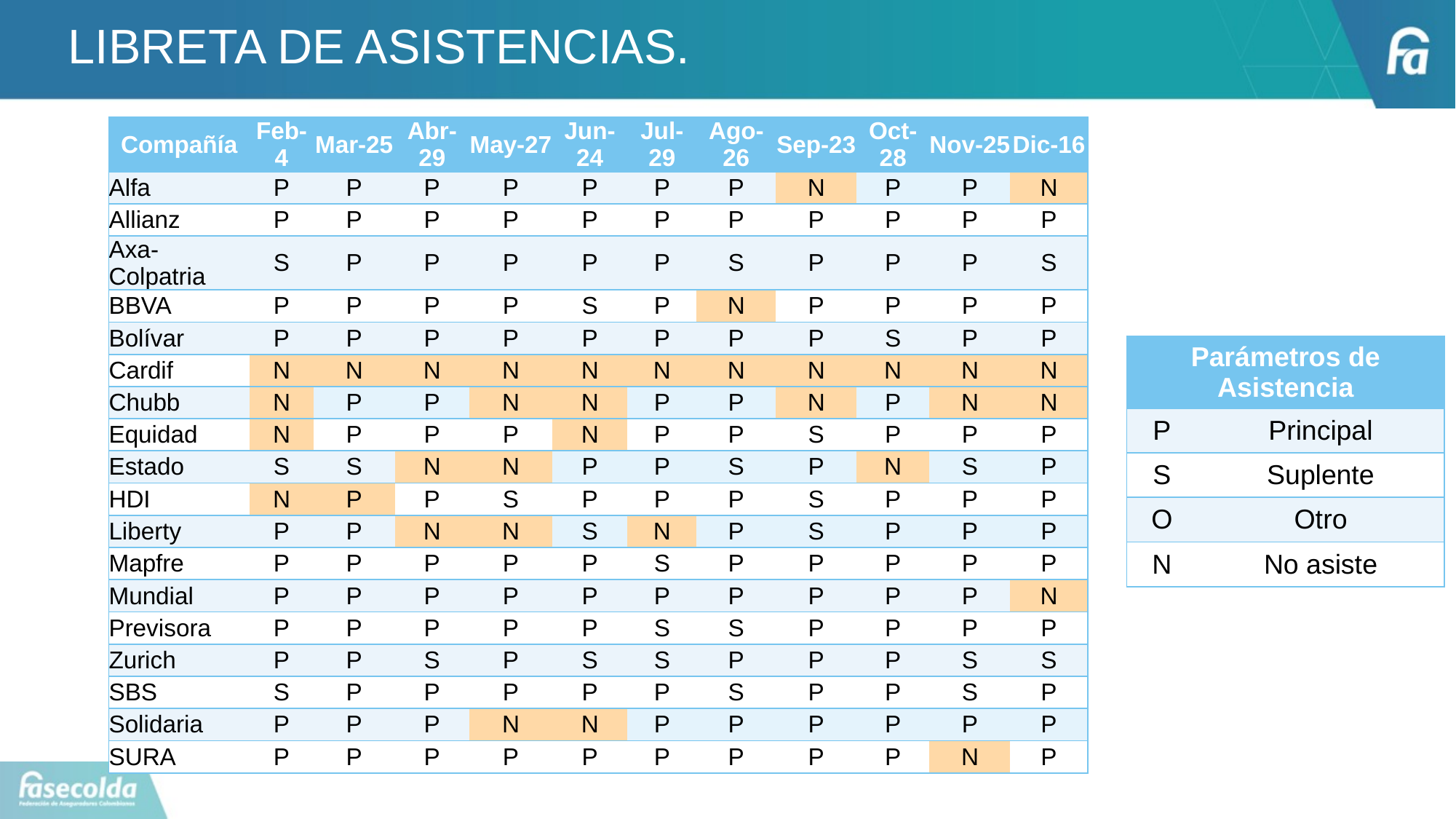

# LIBRETA DE ASISTENCIAS.
| Compañía | Feb-4 | Mar-25 | Abr-29 | May-27 | Jun-24 | Jul-29 | Ago-26 | Sep-23 | Oct-28 | Nov-25 | Dic-16 |
| --- | --- | --- | --- | --- | --- | --- | --- | --- | --- | --- | --- |
| Alfa | P | P | P | P | P | P | P | N | P | P | N |
| Allianz | P | P | P | P | P | P | P | P | P | P | P |
| Axa-Colpatria | S | P | P | P | P | P | S | P | P | P | S |
| BBVA | P | P | P | P | S | P | N | P | P | P | P |
| Bolívar | P | P | P | P | P | P | P | P | S | P | P |
| Cardif | N | N | N | N | N | N | N | N | N | N | N |
| Chubb | N | P | P | N | N | P | P | N | P | N | N |
| Equidad | N | P | P | P | N | P | P | S | P | P | P |
| Estado | S | S | N | N | P | P | S | P | N | S | P |
| HDI | N | P | P | S | P | P | P | S | P | P | P |
| Liberty | P | P | N | N | S | N | P | S | P | P | P |
| Mapfre | P | P | P | P | P | S | P | P | P | P | P |
| Mundial | P | P | P | P | P | P | P | P | P | P | N |
| Previsora | P | P | P | P | P | S | S | P | P | P | P |
| Zurich | P | P | S | P | S | S | P | P | P | S | S |
| SBS | S | P | P | P | P | P | S | P | P | S | P |
| Solidaria | P | P | P | N | N | P | P | P | P | P | P |
| SURA | P | P | P | P | P | P | P | P | P | N | P |
| Parámetros de Asistencia​ |  |
| --- | --- |
| P​ | Principal​ |
| S​ | Suplente​ |
| O​ | Otro​ |
| N​ | No asiste​ |